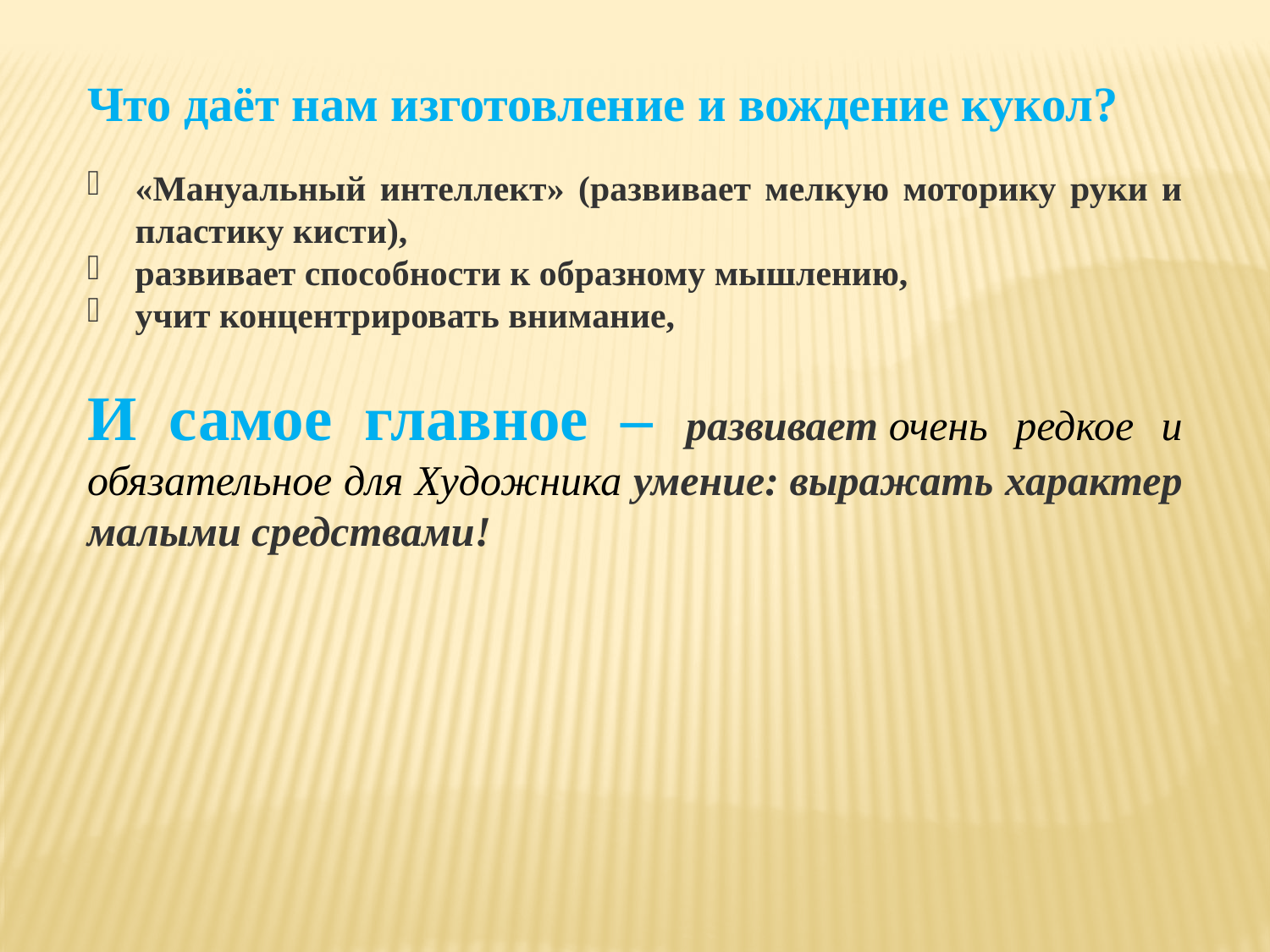

Что даёт нам изготовление и вождение кукол?

«Мануальный интеллект» (развивает мелкую моторику руки и пластику кисти),
развивает способности к образному мышлению,
учит концентрировать внимание,

И самое главное – развивает очень редкое и обязательное для Художника умение: выражать характер малыми сред­ствами!